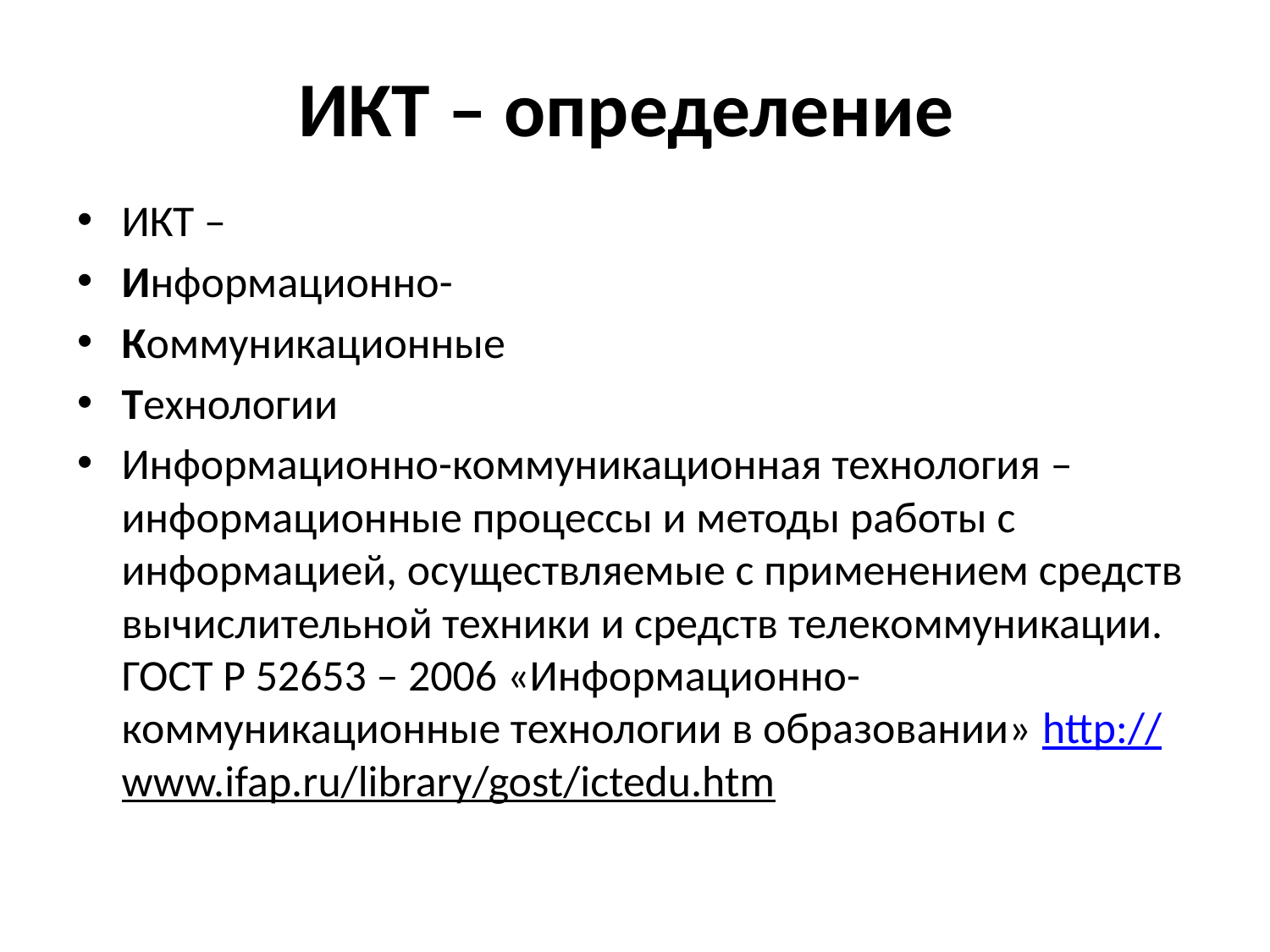

# ИКТ – определение
ИКТ –
Информационно-
Коммуникационные
Технологии
Информационно-коммуникационная технология – информационные процессы и методы работы с информацией, осуществляемые с применением средств вычислительной техники и средств телекоммуникации. ГОСТ Р 52653 – 2006 «Информационно-коммуникационные технологии в образовании» http://www.ifap.ru/library/gost/ictedu.htm